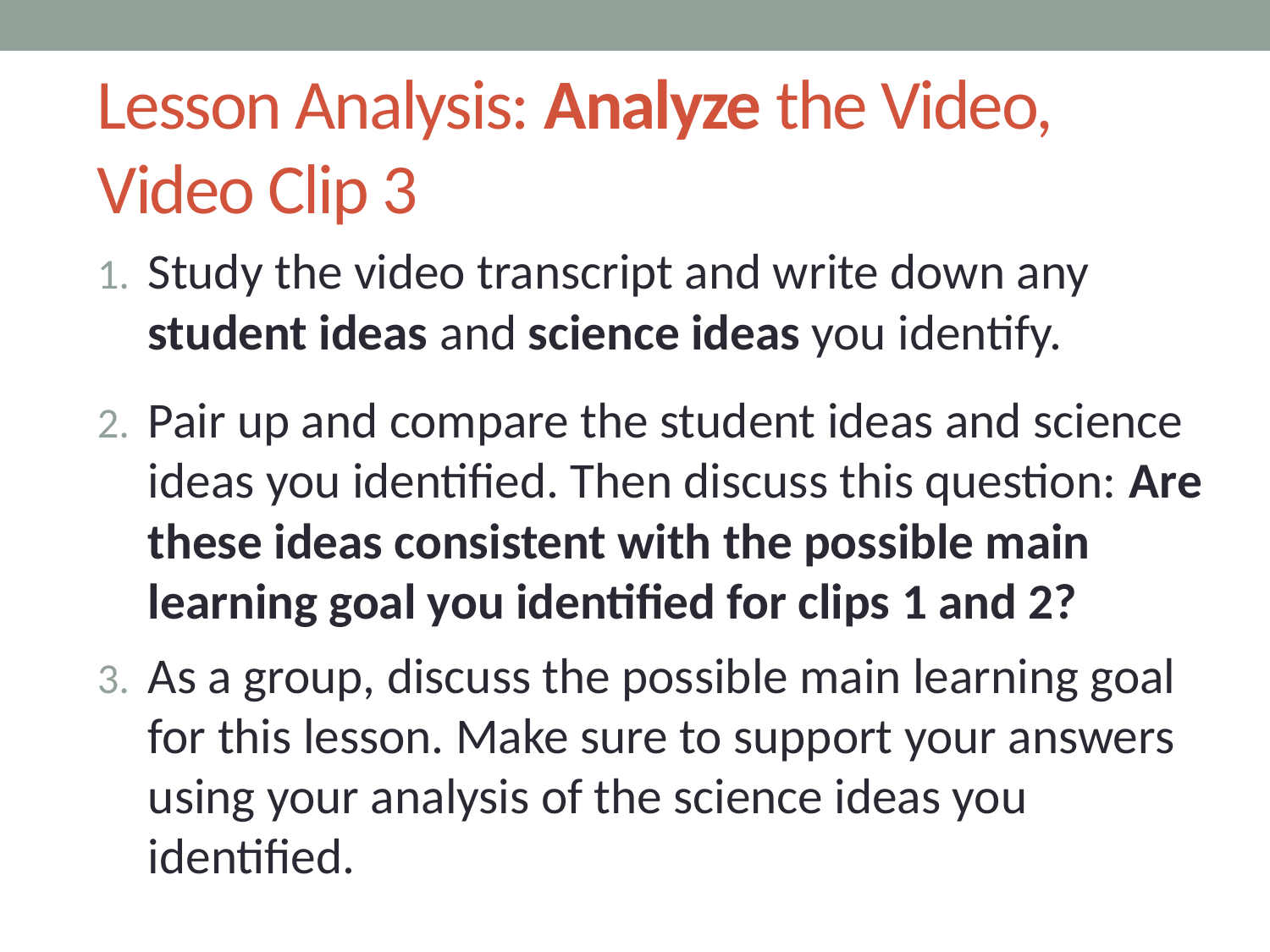

# Lesson Analysis: Analyze the Video, Video Clip 3
Study the video transcript and write down any student ideas and science ideas you identify.
Pair up and compare the student ideas and science ideas you identified. Then discuss this question: Are these ideas consistent with the possible main learning goal you identified for clips 1 and 2?
As a group, discuss the possible main learning goal for this lesson. Make sure to support your answers using your analysis of the science ideas you identified.